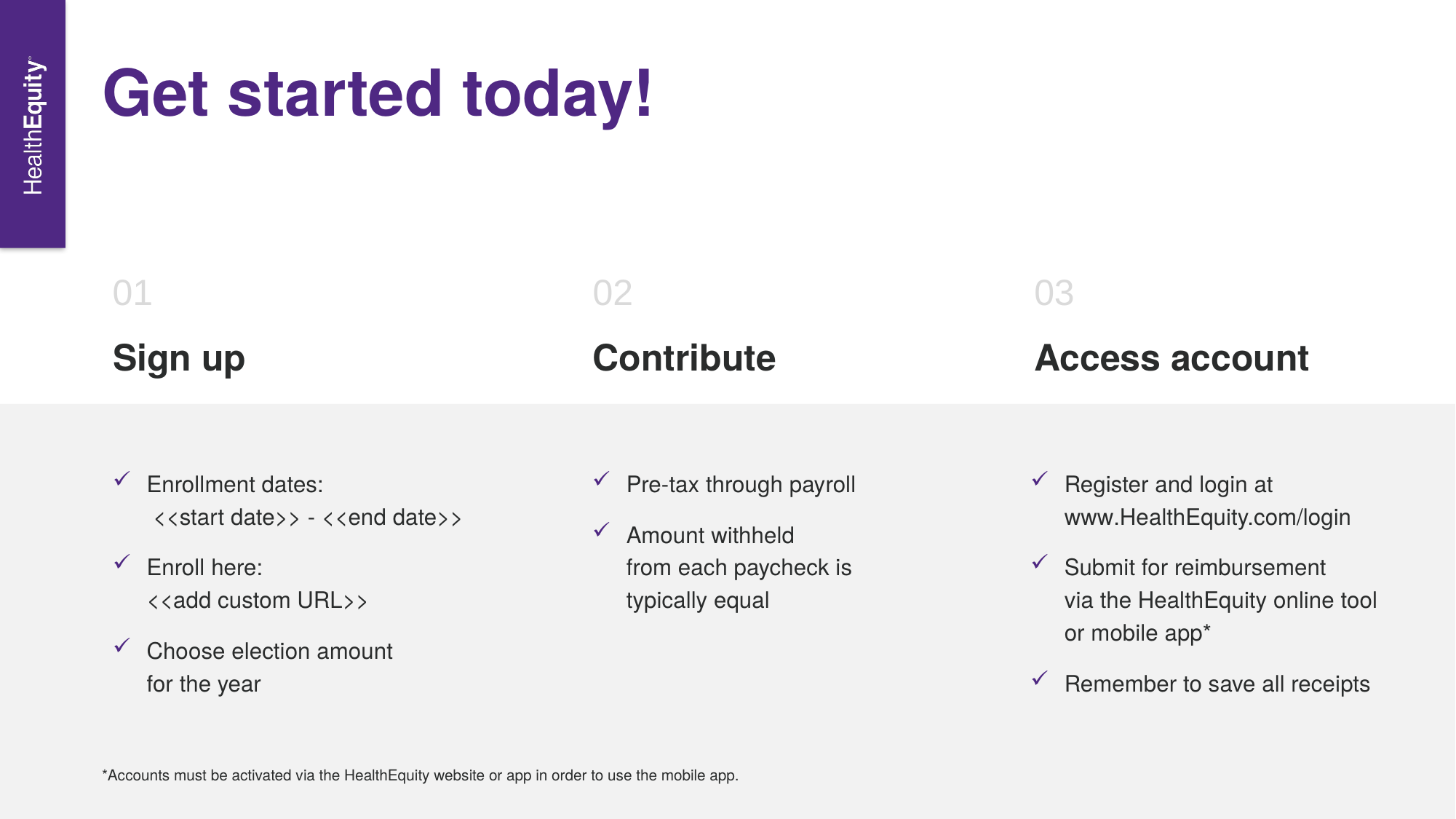

Get started today!

01
Sign up
02
Contribute
03
Access account

Enrollment dates:
 <<start date>> - <<end date>>
Enroll here:
<<add custom URL>>
Choose election amount
for the year
Pre-tax through payroll
Amount withheld
from each paycheck is typically equal
Register and login at www.HealthEquity.com/login
Submit for reimbursement via the HealthEquity online tool or mobile app*
Remember to save all receipts
*Accounts must be activated via the HealthEquity website or app in order to use the mobile app.